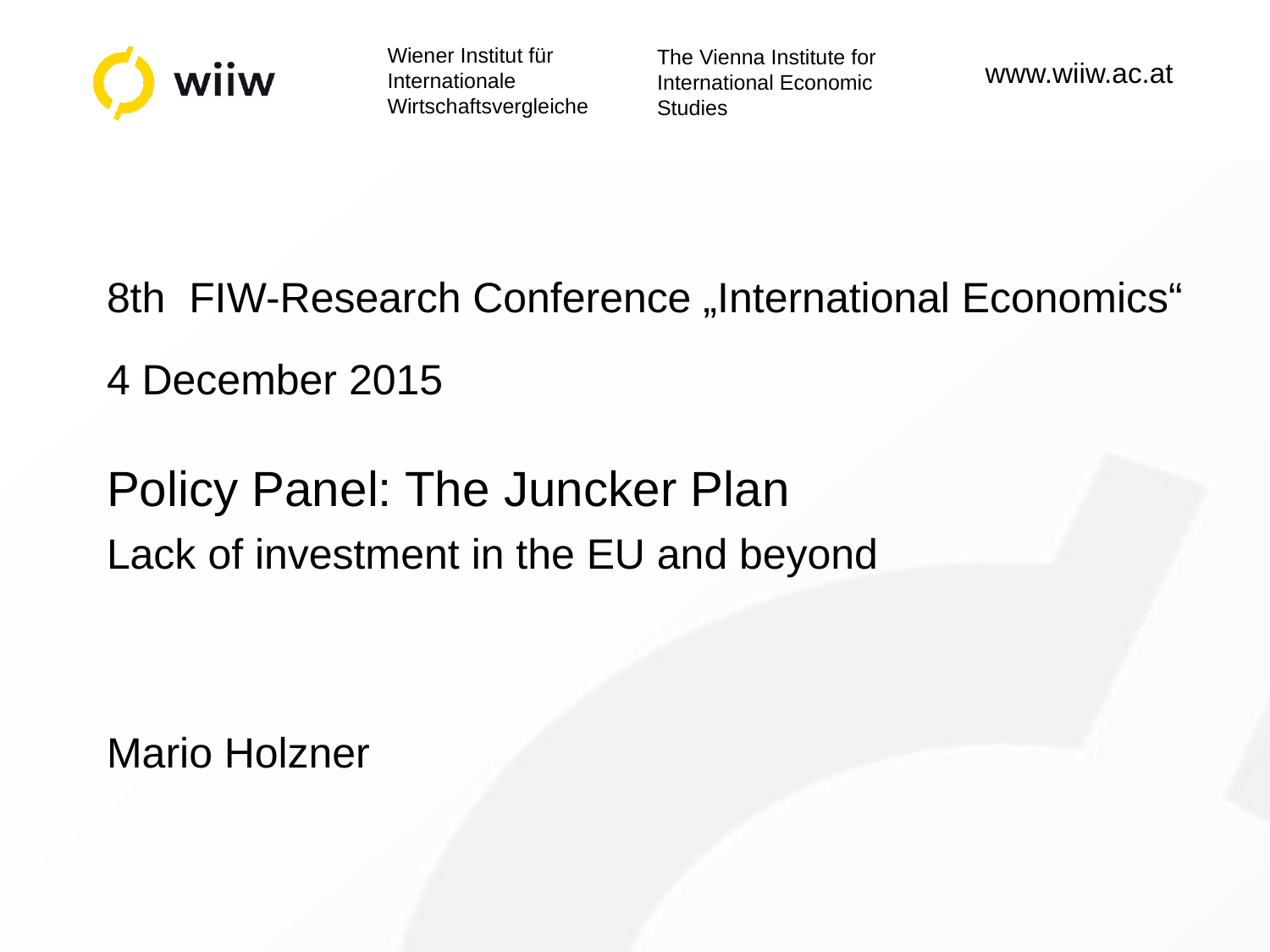

8th  FIW-Research Conference „International Economics“
4 December 2015
# Policy Panel: The Juncker Plan Lack of investment in the EU and beyond
Mario Holzner